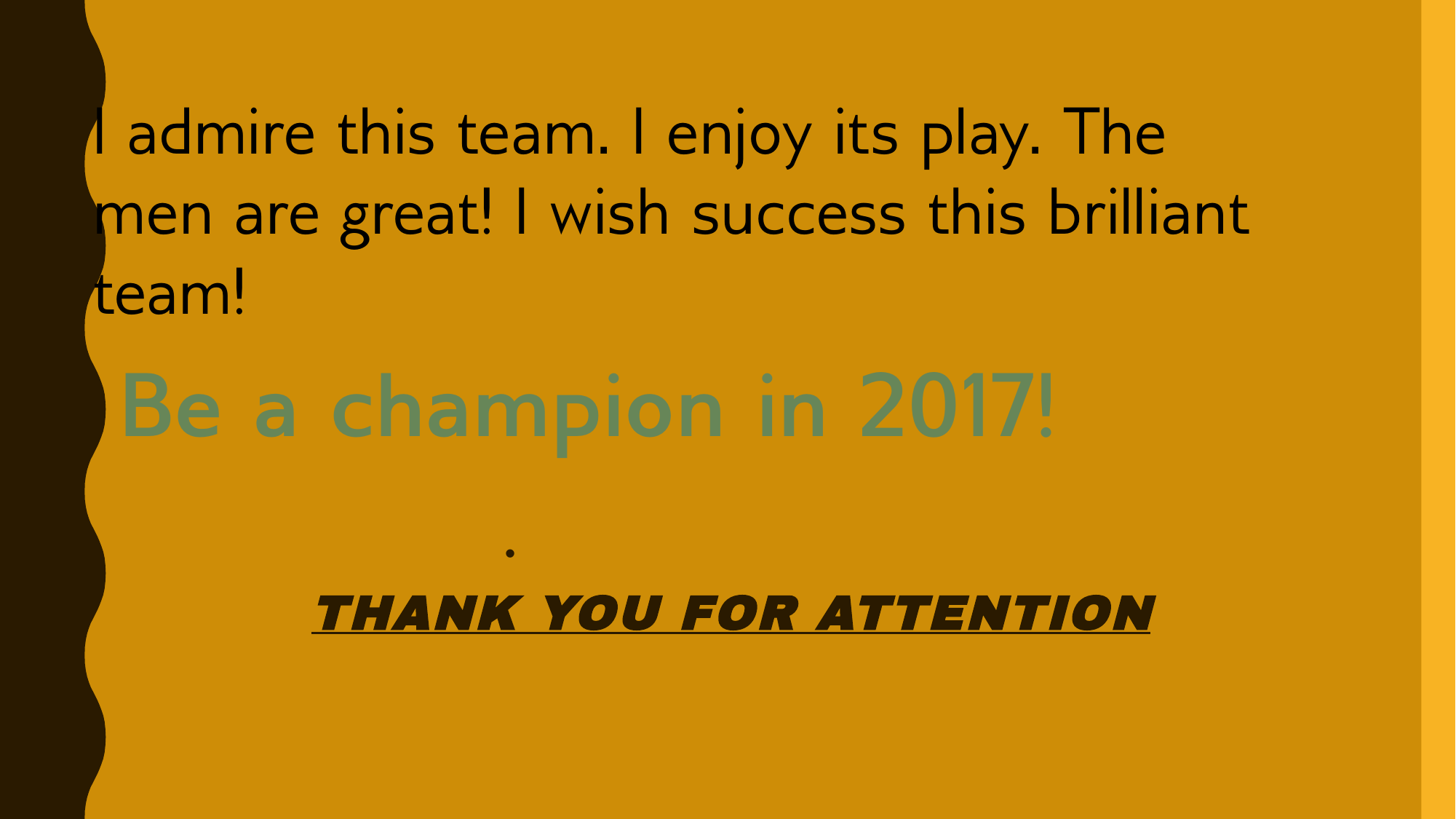

I admire this team. I enjoy its play. The men are great! I wish success this brilliant team!
Be a champion in 2017!

# Thank you for attention